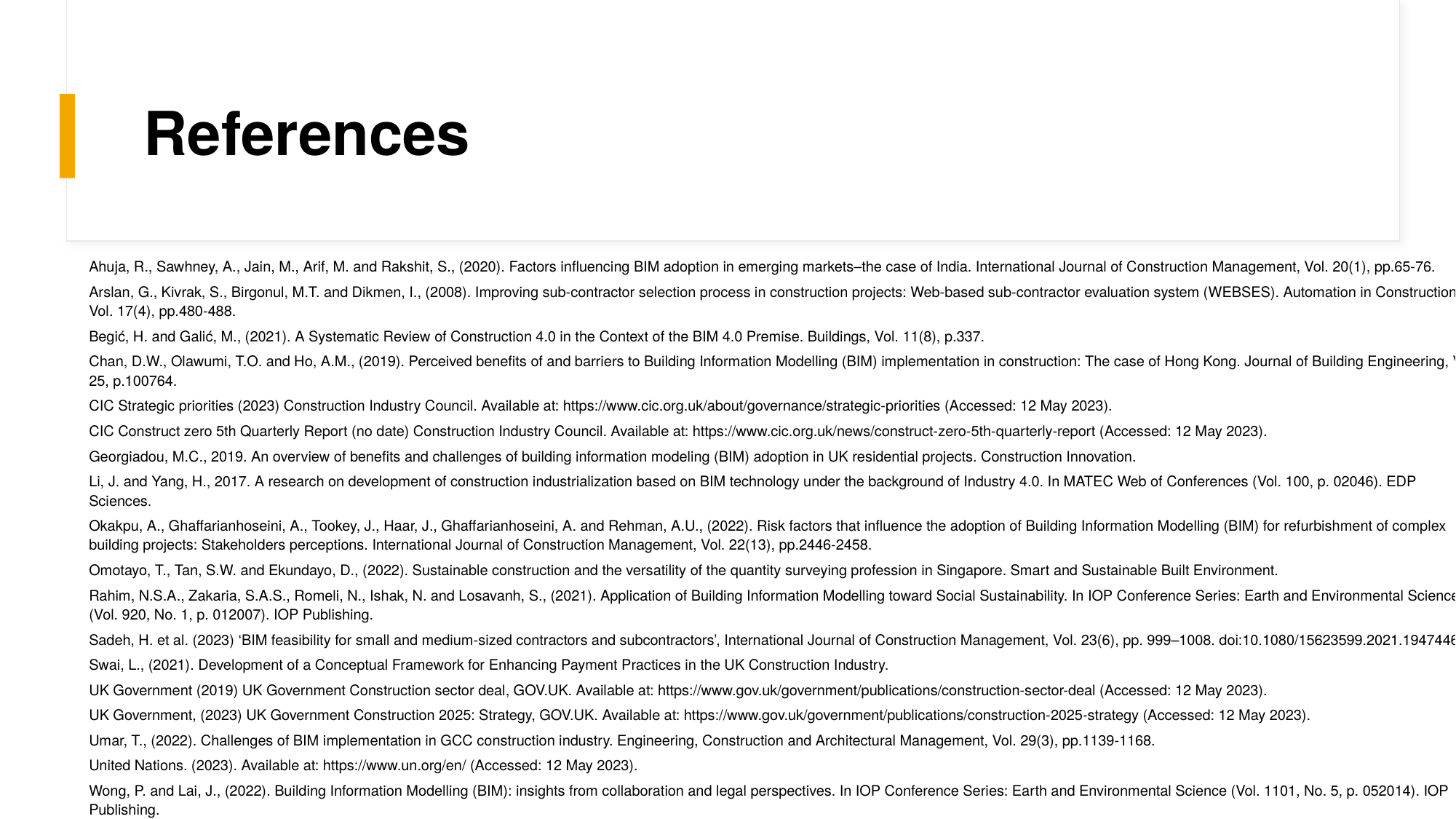

# References
Ahuja, R., Sawhney, A., Jain, M., Arif, M. and Rakshit, S., (2020). Factors influencing BIM adoption in emerging markets–the case of India. International Journal of Construction Management, Vol. 20(1), pp.65-76.
Arslan, G., Kivrak, S., Birgonul, M.T. and Dikmen, I., (2008). Improving sub-contractor selection process in construction projects: Web-based sub-contractor evaluation system (WEBSES). Automation in Construction, Vol. 17(4), pp.480-488.
Begić, H. and Galić, M., (2021). A Systematic Review of Construction 4.0 in the Context of the BIM 4.0 Premise. Buildings, Vol. 11(8), p.337.
Chan, D.W., Olawumi, T.O. and Ho, A.M., (2019). Perceived benefits of and barriers to Building Information Modelling (BIM) implementation in construction: The case of Hong Kong. Journal of Building Engineering, Vol. 25, p.100764.
CIC Strategic priorities (2023) Construction Industry Council. Available at: https://www.cic.org.uk/about/governance/strategic-priorities (Accessed: 12 May 2023).
CIC Construct zero 5th Quarterly Report (no date) Construction Industry Council. Available at: https://www.cic.org.uk/news/construct-zero-5th-quarterly-report (Accessed: 12 May 2023).
Georgiadou, M.C., 2019. An overview of benefits and challenges of building information modeling (BIM) adoption in UK residential projects. Construction Innovation.
Li, J. and Yang, H., 2017. A research on development of construction industrialization based on BIM technology under the background of Industry 4.0. In MATEC Web of Conferences (Vol. 100, p. 02046). EDP Sciences.
Okakpu, A., Ghaffarianhoseini, A., Tookey, J., Haar, J., Ghaffarianhoseini, A. and Rehman, A.U., (2022). Risk factors that influence the adoption of Building Information Modelling (BIM) for refurbishment of complex building projects: Stakeholders perceptions. International Journal of Construction Management, Vol. 22(13), pp.2446-2458.
Omotayo, T., Tan, S.W. and Ekundayo, D., (2022). Sustainable construction and the versatility of the quantity surveying profession in Singapore. Smart and Sustainable Built Environment.
Rahim, N.S.A., Zakaria, S.A.S., Romeli, N., Ishak, N. and Losavanh, S., (2021). Application of Building Information Modelling toward Social Sustainability. In IOP Conference Series: Earth and Environmental Science (Vol. 920, No. 1, p. 012007). IOP Publishing.
Sadeh, H. et al. (2023) ‘BIM feasibility for small and medium-sized contractors and subcontractors’, International Journal of Construction Management, Vol. 23(6), pp. 999–1008. doi:10.1080/15623599.2021.1947446.
Swai, L., (2021). Development of a Conceptual Framework for Enhancing Payment Practices in the UK Construction Industry.
UK Government (2019) UK Government Construction sector deal, GOV.UK. Available at: https://www.gov.uk/government/publications/construction-sector-deal (Accessed: 12 May 2023).
UK Government, (2023) UK Government Construction 2025: Strategy, GOV.UK. Available at: https://www.gov.uk/government/publications/construction-2025-strategy (Accessed: 12 May 2023).
Umar, T., (2022). Challenges of BIM implementation in GCC construction industry. Engineering, Construction and Architectural Management, Vol. 29(3), pp.1139-1168.
United Nations. (2023). Available at: https://www.un.org/en/ (Accessed: 12 May 2023).
Wong, P. and Lai, J., (2022). Building Information Modelling (BIM): insights from collaboration and legal perspectives. In IOP Conference Series: Earth and Environmental Science (Vol. 1101, No. 5, p. 052014). IOP Publishing.
Yoders, J., (2013). Wisconsin becomes the first state to require BIM on large, public projects. Building Design & Construction.